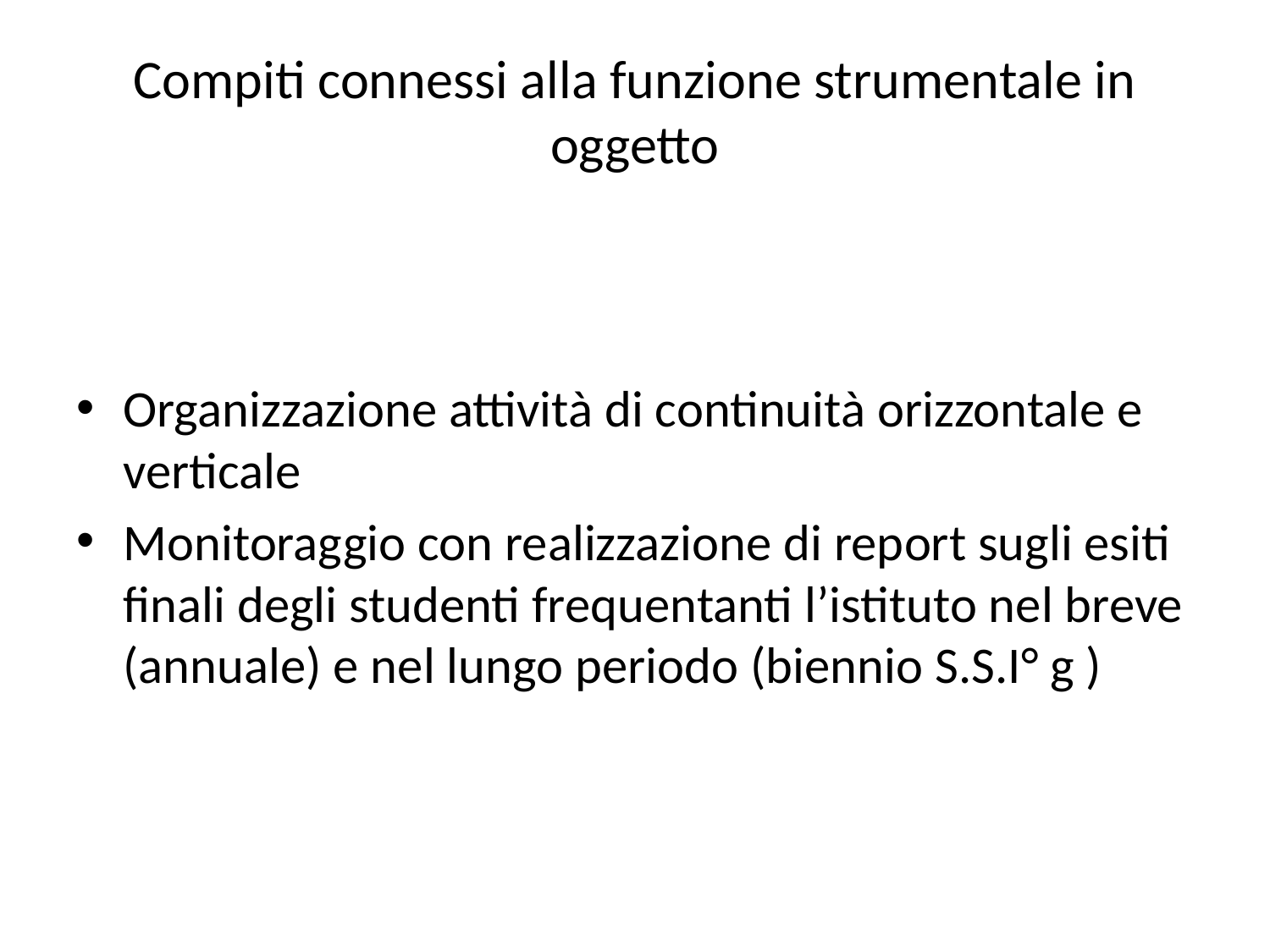

# Compiti connessi alla funzione strumentale in oggetto

Organizzazione attività di continuità orizzontale e verticale
Monitoraggio con realizzazione di report sugli esiti finali degli studenti frequentanti l’istituto nel breve (annuale) e nel lungo periodo (biennio S.S.I° g )